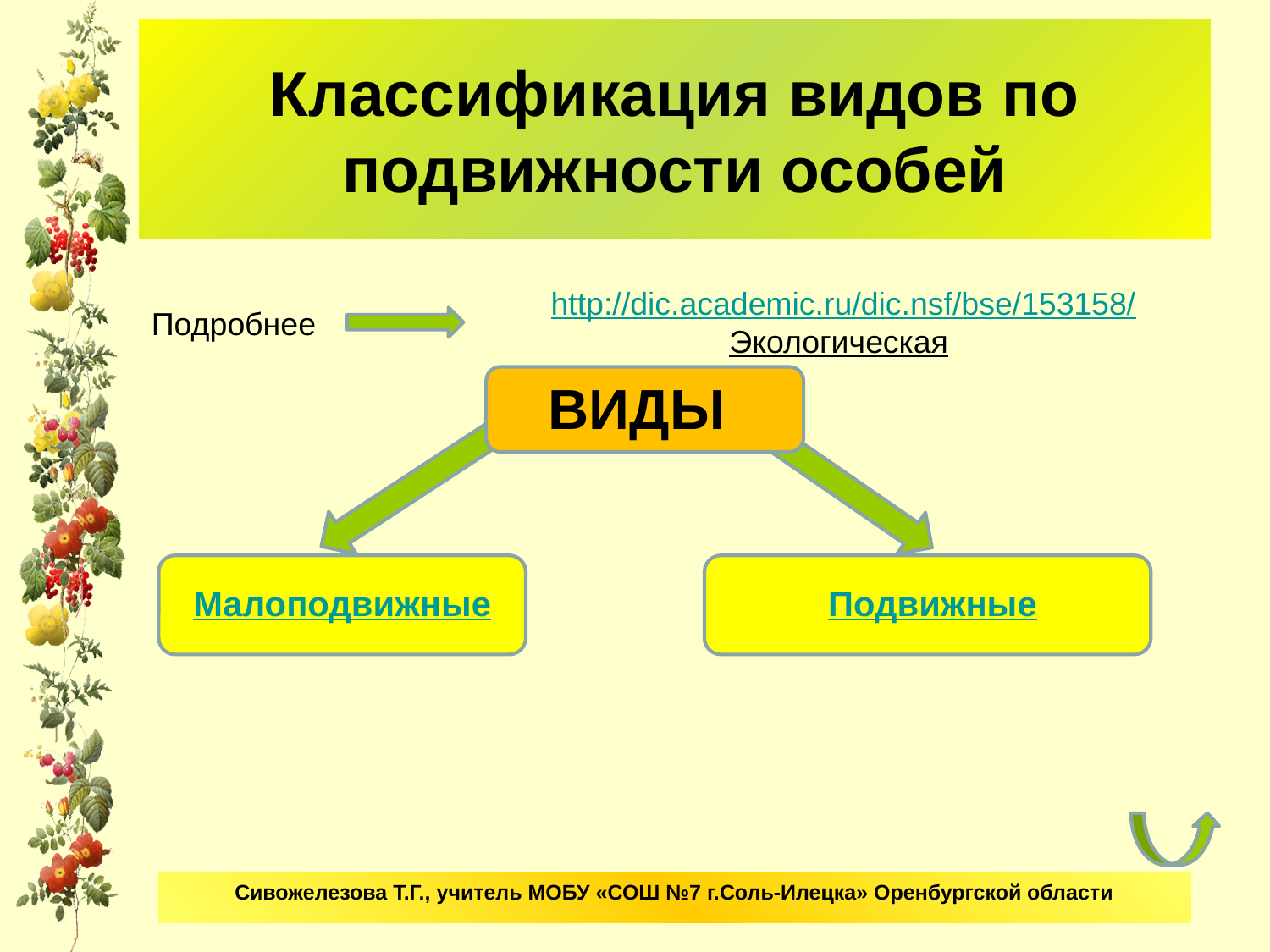

# Классификация видов по подвижности особей
http://dic.academic.ru/dic.nsf/bse/153158/Экологическая
Подробнее

ВИДЫ

Малоподвижные
Подвижные

Сивожелезова Т.Г., учитель МОБУ «СОШ №7 г.Соль-Илецка» Оренбургской области